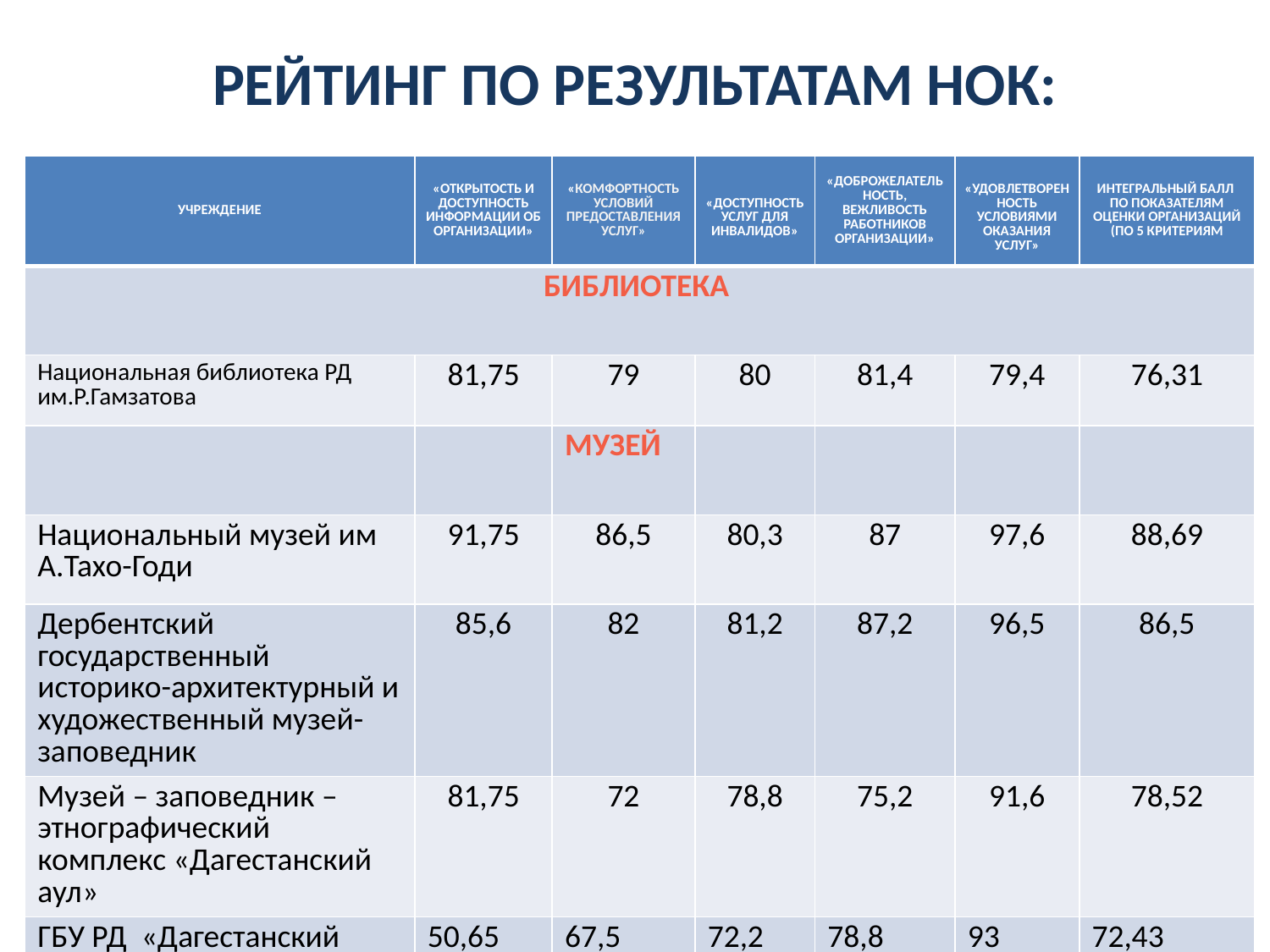

# РЕЙТИНГ ПО РЕЗУЛЬТАТАМ НОК:
| УЧРЕЖДЕНИЕ | «ОТКРЫТОСТЬ И ДОСТУПНОСТЬ ИНФОРМАЦИИ ОБ ОРГАНИЗАЦИИ» | «КОМФОРТНОСТЬ УСЛОВИЙ ПРЕДОСТАВЛЕНИЯ УСЛУГ» | «ДОСТУПНОСТЬ УСЛУГ ДЛЯ ИНВАЛИДОВ» | «ДОБРОЖЕЛАТЕЛЬНОСТЬ, ВЕЖЛИВОСТЬ РАБОТНИКОВ ОРГАНИЗАЦИИ» | «УДОВЛЕТВОРЕННОСТЬ УСЛОВИЯМИ ОКАЗАНИЯ УСЛУГ» | ИНТЕГРАЛЬНЫЙ БАЛЛ ПО ПОКАЗАТЕЛЯМ ОЦЕНКИ ОРГАНИЗАЦИЙ (ПО 5 КРИТЕРИЯМ |
| --- | --- | --- | --- | --- | --- | --- |
| БИБЛИОТЕКА |  |  |  |  |  |  |
| Национальная библиотека РД им.Р.Гамзатова | 81,75 | 79 | 80 | 81,4 | 79,4 | 76,31 |
|  |  | МУЗЕЙ |  |  |  |  |
| Национальный музей им А.Тахо-Годи | 91,75 | 86,5 | 80,3 | 87 | 97,6 | 88,69 |
| Дербентский государственный историко-архитектурный и художественный музей-заповедник | 85,6 | 82 | 81,2 | 87,2 | 96,5 | 86,5 |
| Музей – заповедник – этнографический комплекс «Дагестанский аул» | 81,75 | 72 | 78,8 | 75,2 | 91,6 | 78,52 |
| ГБУ РД «Дагестанский музей изобразительных искусств им.П.С.Гамзатовой" | 50,65 | 67,5 | 72,2 | 78,8 | 93 | 72,43 |